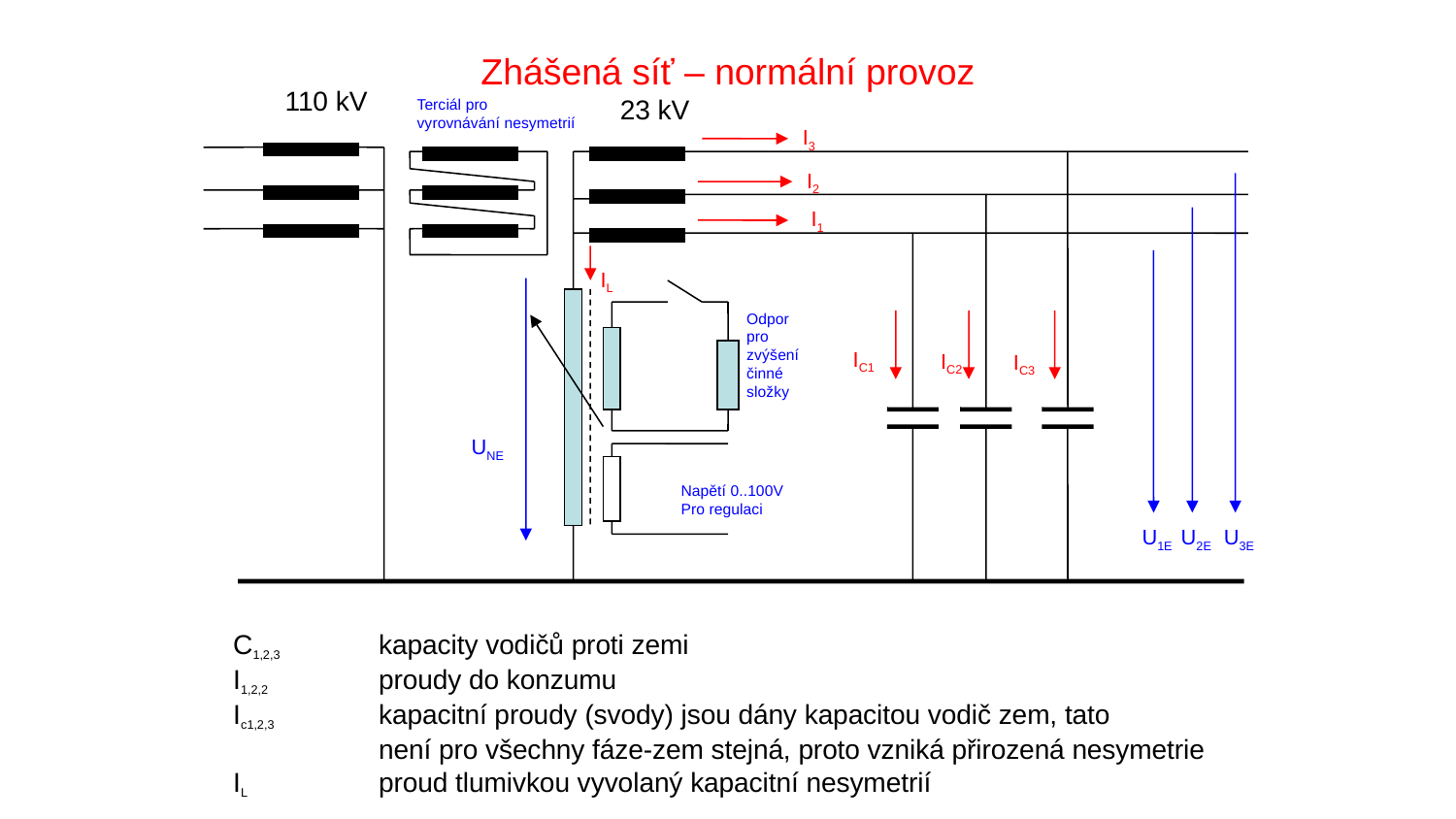

# Zhášená síť – normální provoz
110 kV
23 kV
Terciál pro
vyrovnávání nesymetrií
I3

I2

I1

IL

Odpor pro
zvýšení
činné složky

IC1

IC2
IC3

UNE

Napětí 0..100V
Pro regulaci
U1E
U2E
U3E

C1,2,3 	kapacity vodičů proti zemi
I1,2,2 	proudy do konzumu
Ic1,2,3 	kapacitní proudy (svody) jsou dány kapacitou vodič zem, tato
	není pro všechny fáze-zem stejná, proto vzniká přirozená nesymetrie
IL	proud tlumivkou vyvolaný kapacitní nesymetrií